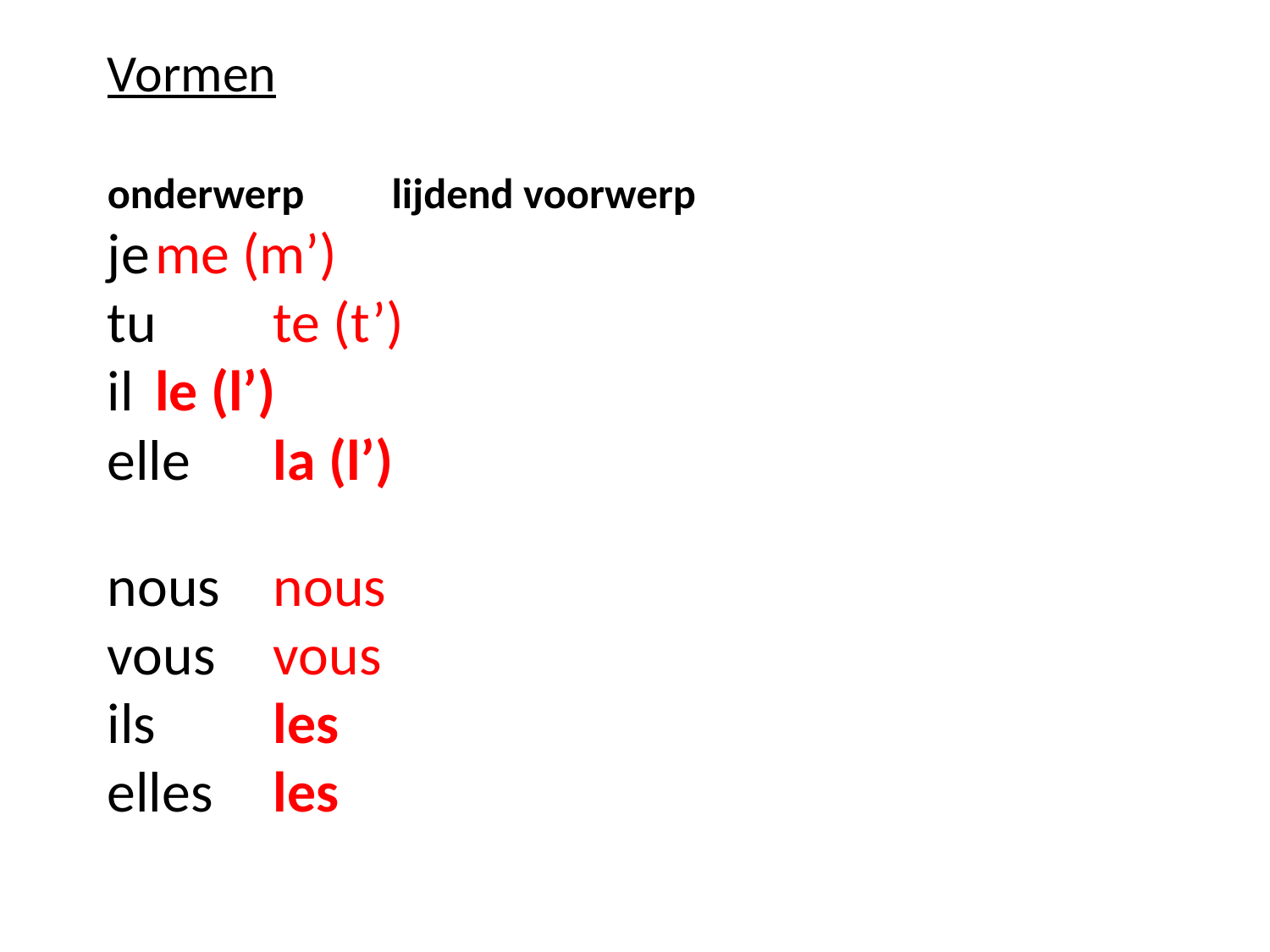

Vormen

onderwerp		lijdend voorwerp
je				me (m’)
tu			te (t’)
il				le (l’)
elle			la (l’)
nous			nous
vous			vous
ils			les
elles			les